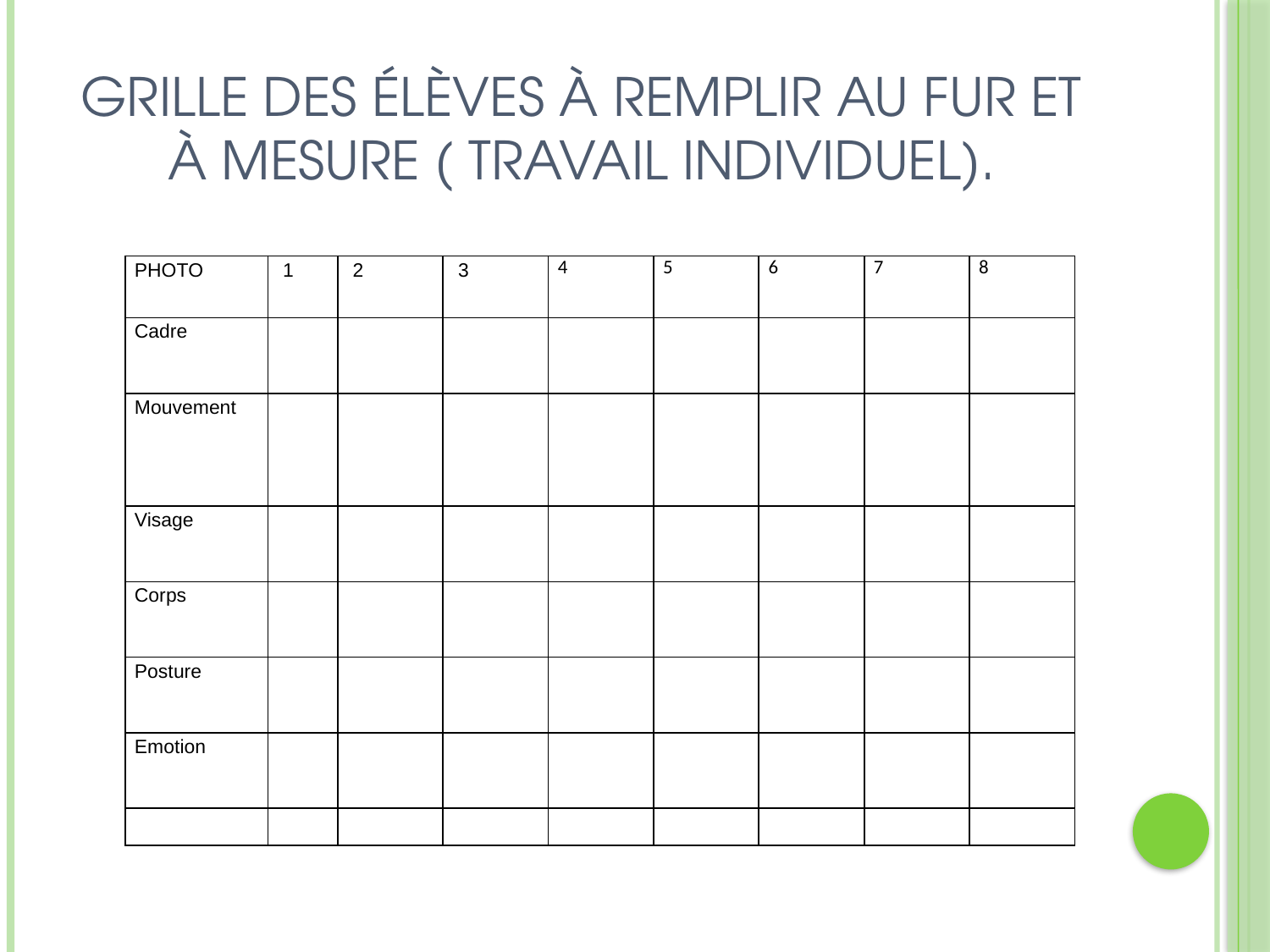

# Grille des élèves à remplir au fur et à mesure ( travail individuel).
| PHOTO | 1 | 2 | 3 | 4 | 5 | 6 | 7 | 8 |
| --- | --- | --- | --- | --- | --- | --- | --- | --- |
| Cadre |  |  |  |  |  |  |  |  |
| Mouvement |  |  |  |  |  |  |  |  |
| Visage |  |  |  |  |  |  |  |  |
| Corps |  |  |  |  |  |  |  |  |
| Posture |  |  |  |  |  |  |  |  |
| Emotion |  |  |  |  |  |  |  |  |
|  |  |  |  |  |  |  |  |  |